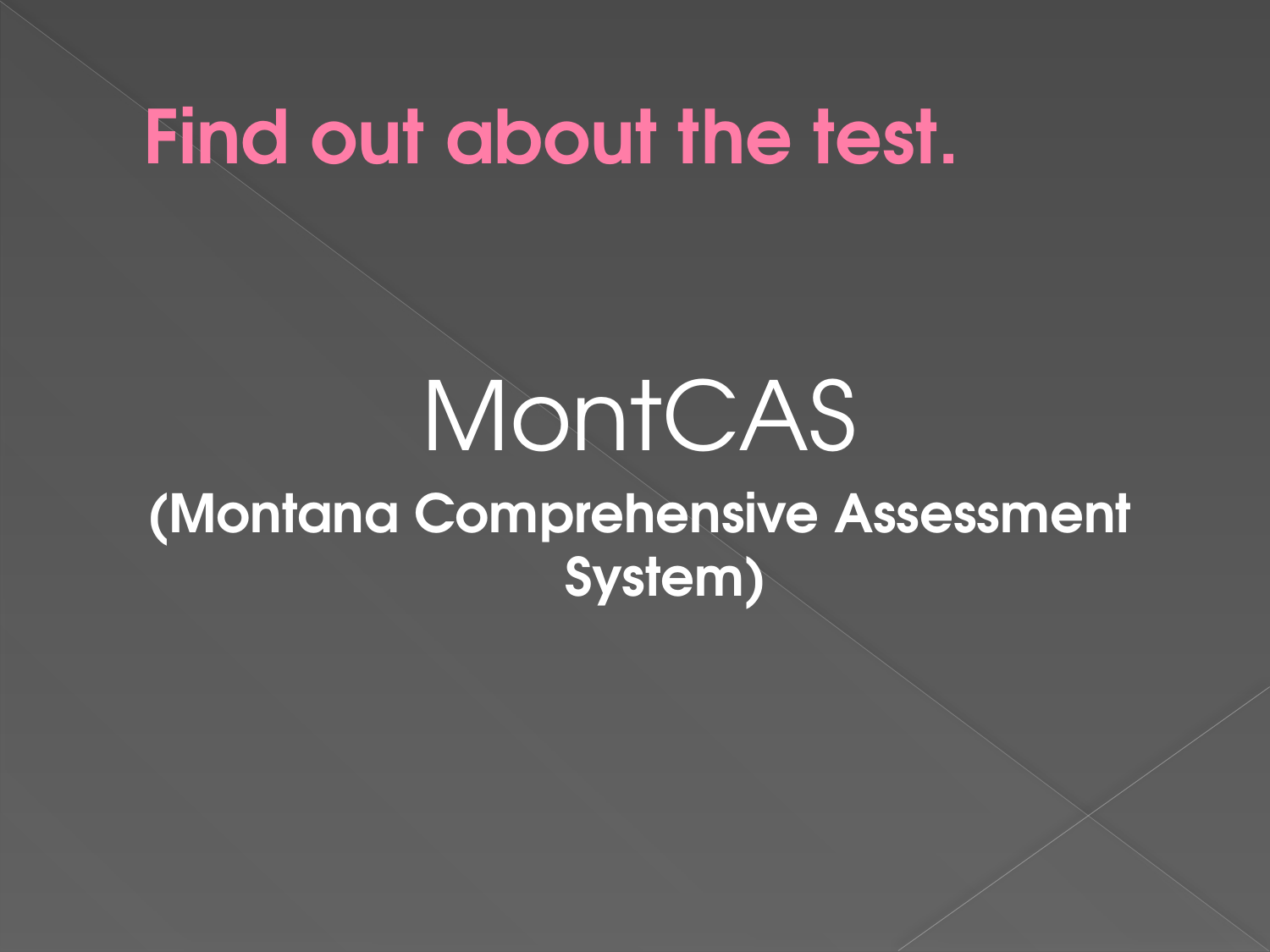

# Find out about the test.
MontCAS
(Montana Comprehensive Assessment System)